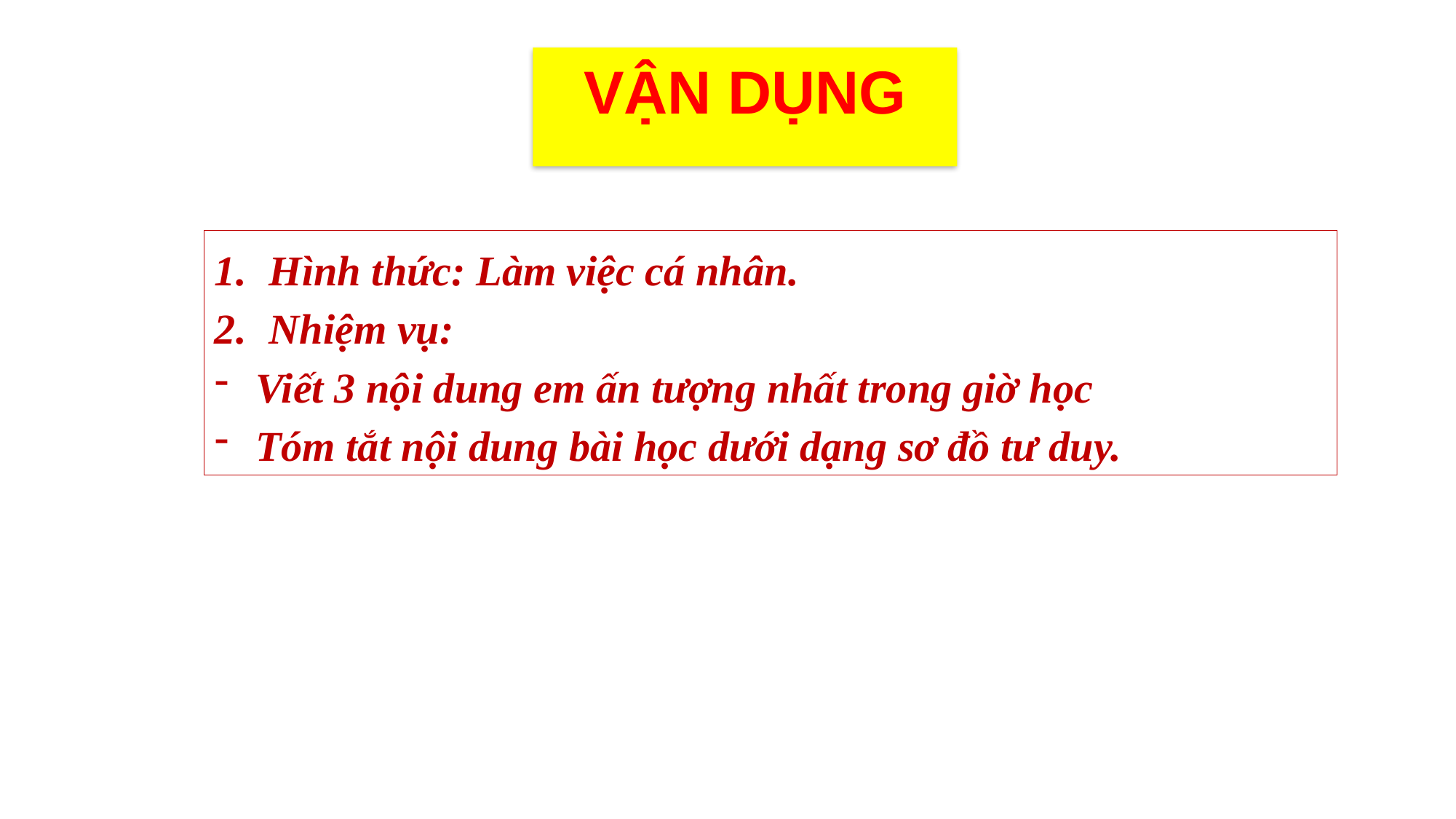

VẬN DỤNG
Hình thức: Làm việc cá nhân.
Nhiệm vụ:
Viết 3 nội dung em ấn tượng nhất trong giờ học
Tóm tắt nội dung bài học dưới dạng sơ đồ tư duy.